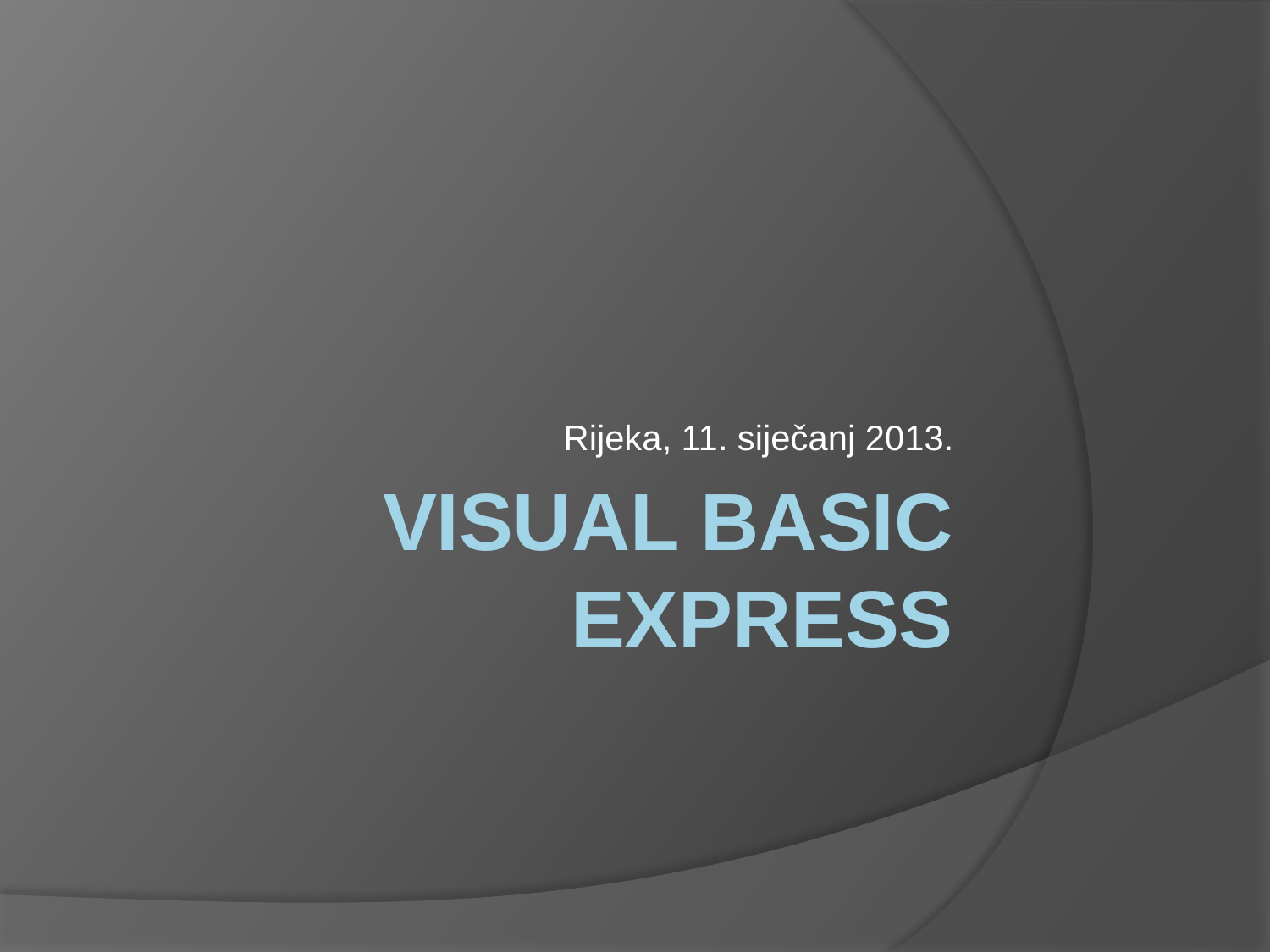

Rijeka, 11. siječanj 2013.
# Visual Basic Express